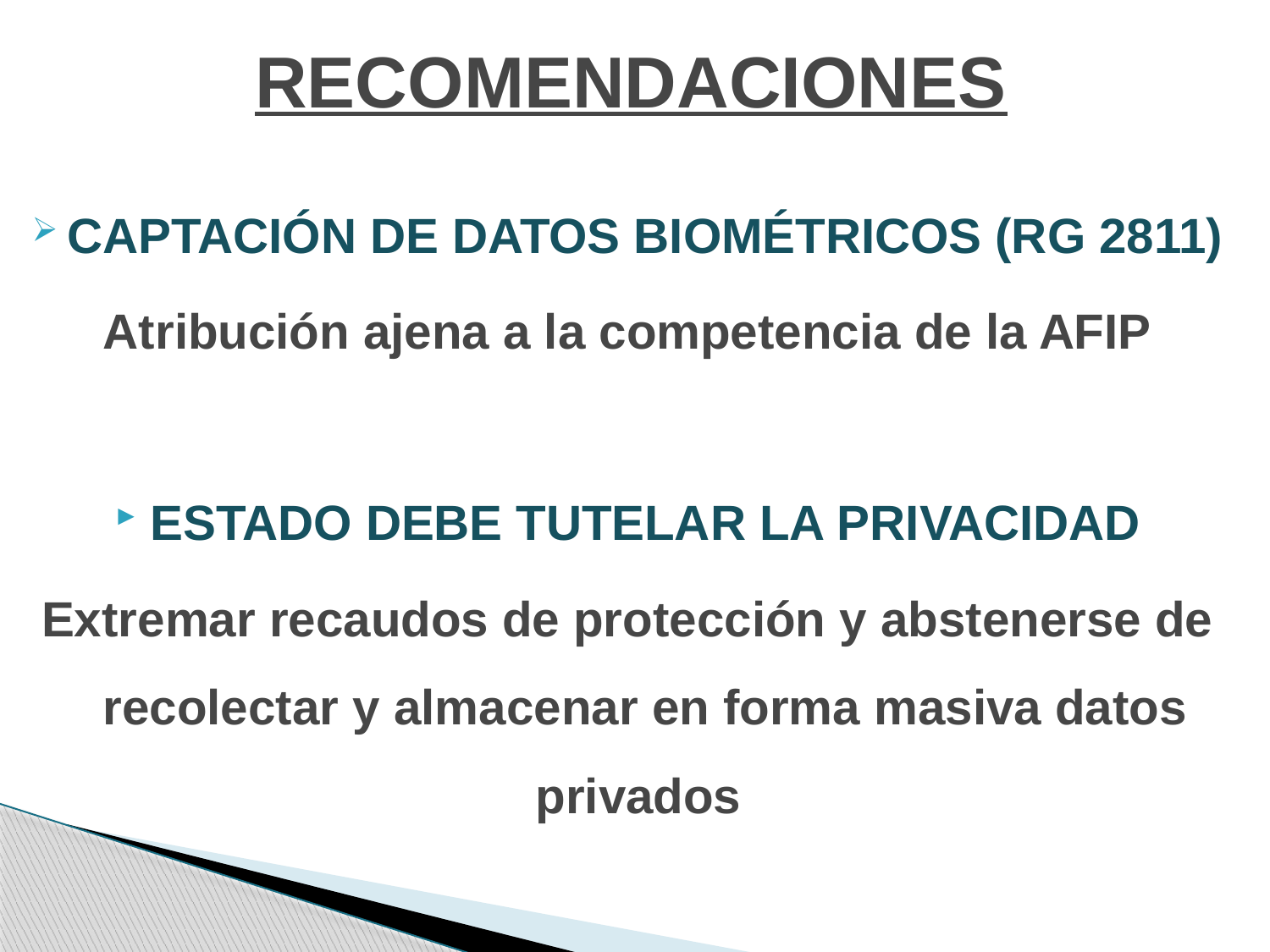

# RECOMENDACIONES
CAPTACIÓN DE DATOS BIOMÉTRICOS (RG 2811)
Atribución ajena a la competencia de la AFIP

ESTADO DEBE TUTELAR LA PRIVACIDAD
Extremar recaudos de protección y abstenerse de recolectar y almacenar en forma masiva datos privados